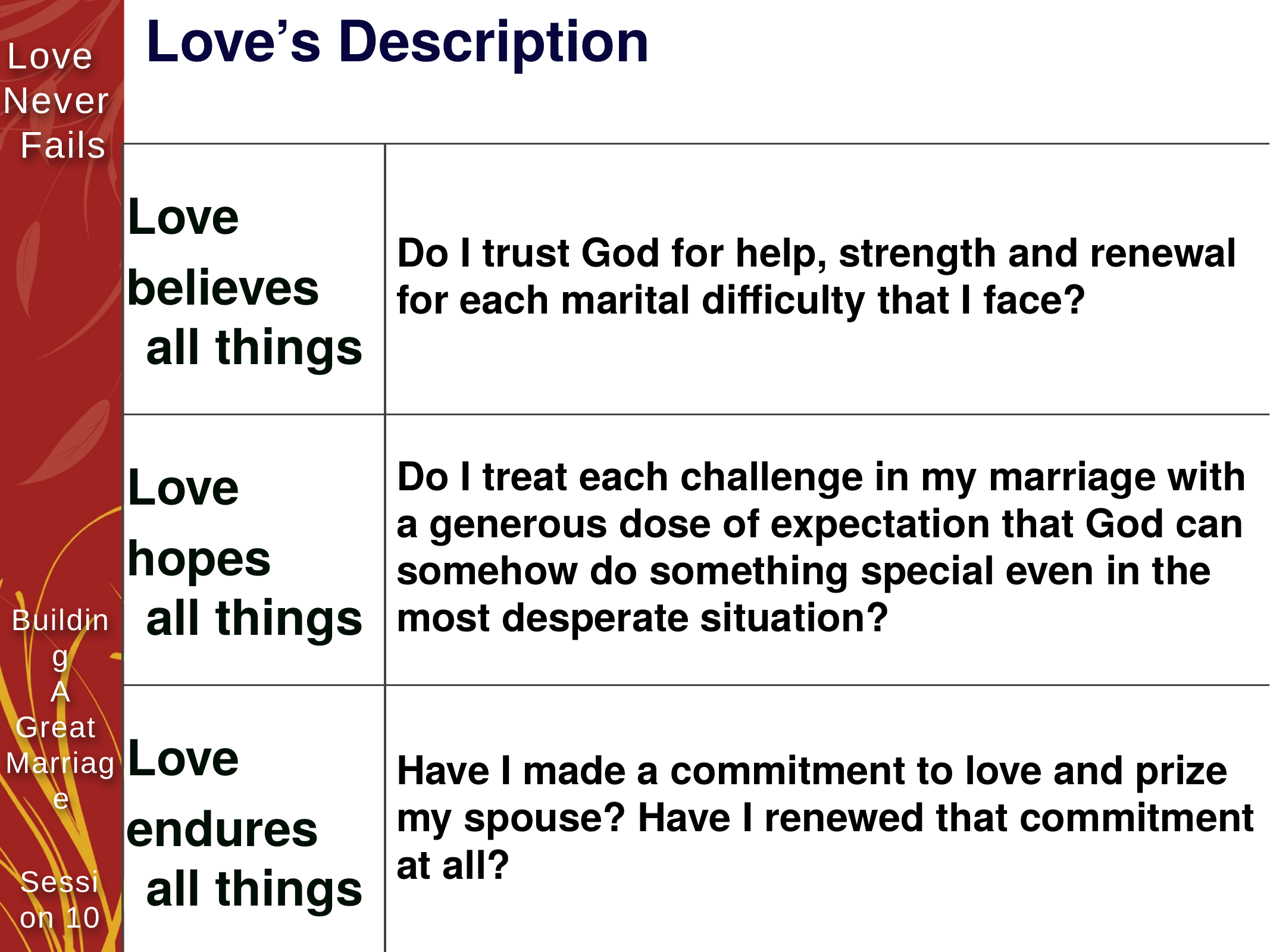

Love’s Description
| Love believes all things | Do I trust God for help, strength and renewal for each marital difficulty that I face? |
| --- | --- |
| Love hopes all things | Do I treat each challenge in my marriage with a generous dose of expectation that God can somehow do something special even in the most desperate situation? |
| Love endures all things | Have I made a commitment to love and prize my spouse? Have I renewed that commitment at all? |